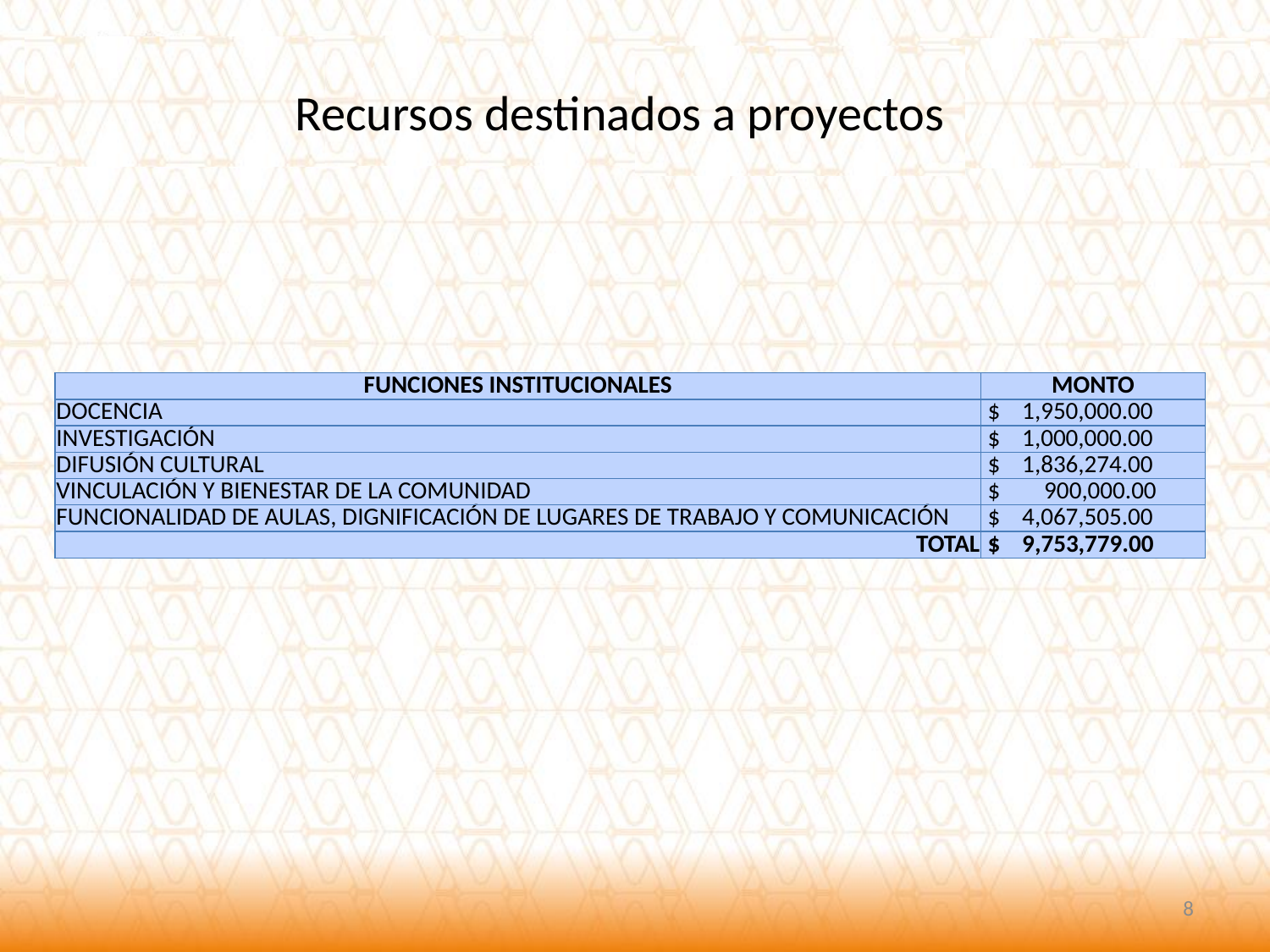

Recursos destinados a proyectos
| FUNCIONES INSTITUCIONALES | MONTO |
| --- | --- |
| DOCENCIA | $ 1,950,000.00 |
| INVESTIGACIÓN | $ 1,000,000.00 |
| DIFUSIÓN CULTURAL | $ 1,836,274.00 |
| VINCULACIÓN Y BIENESTAR DE LA COMUNIDAD | $ 900,000.00 |
| FUNCIONALIDAD DE AULAS, DIGNIFICACIÓN DE LUGARES DE TRABAJO Y COMUNICACIÓN | $ 4,067,505.00 |
| TOTAL | $ 9,753,779.00 |
8